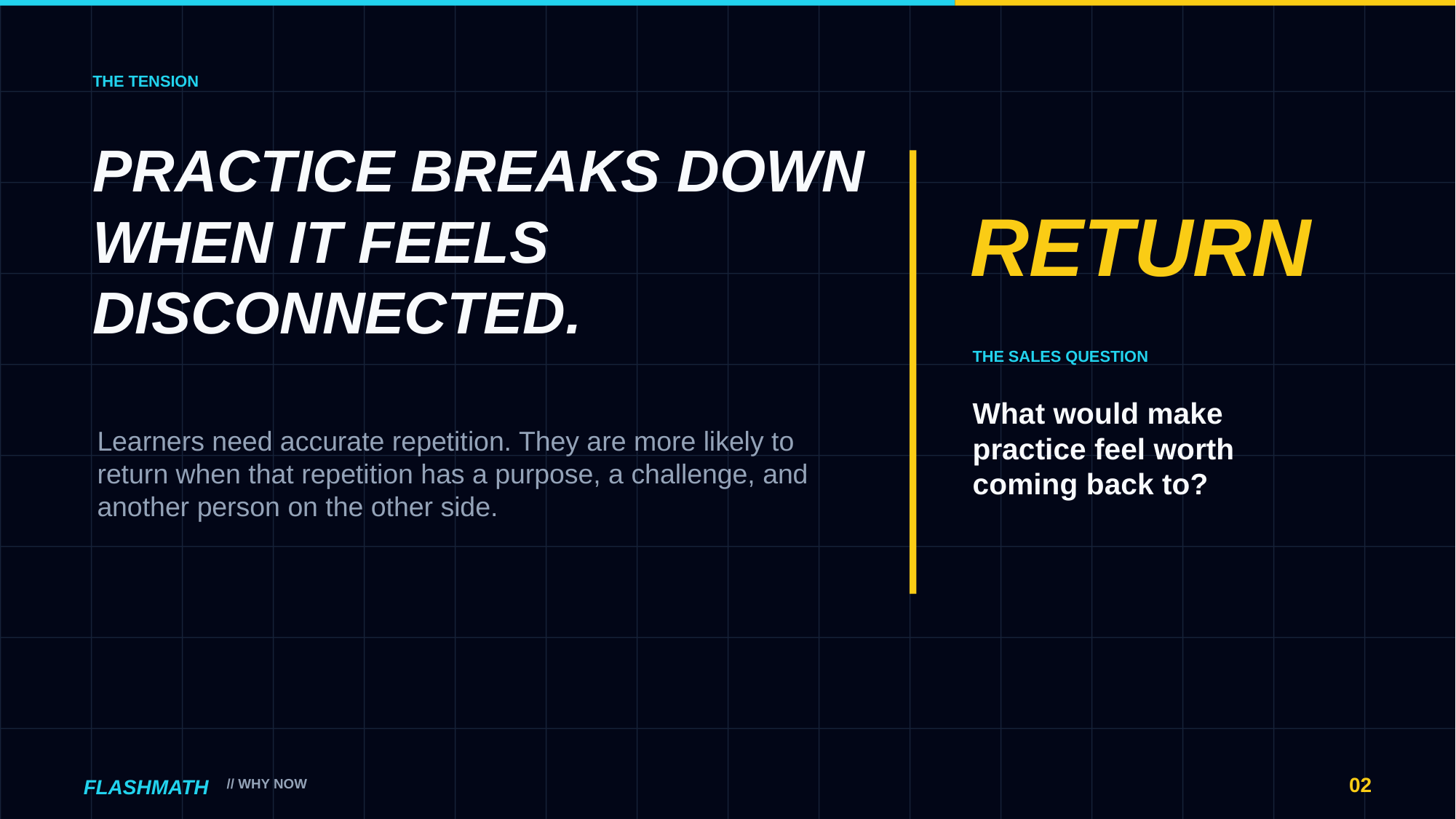

THE TENSION

PRACTICE BREAKS DOWN
WHEN IT FEELS
DISCONNECTED.

RETURN

THE SALES QUESTION

What would make practice feel worth coming back to?
Learners need accurate repetition. They are more likely to return when that repetition has a purpose, a challenge, and another person on the other side.

02
FLASHMATH
// WHY NOW